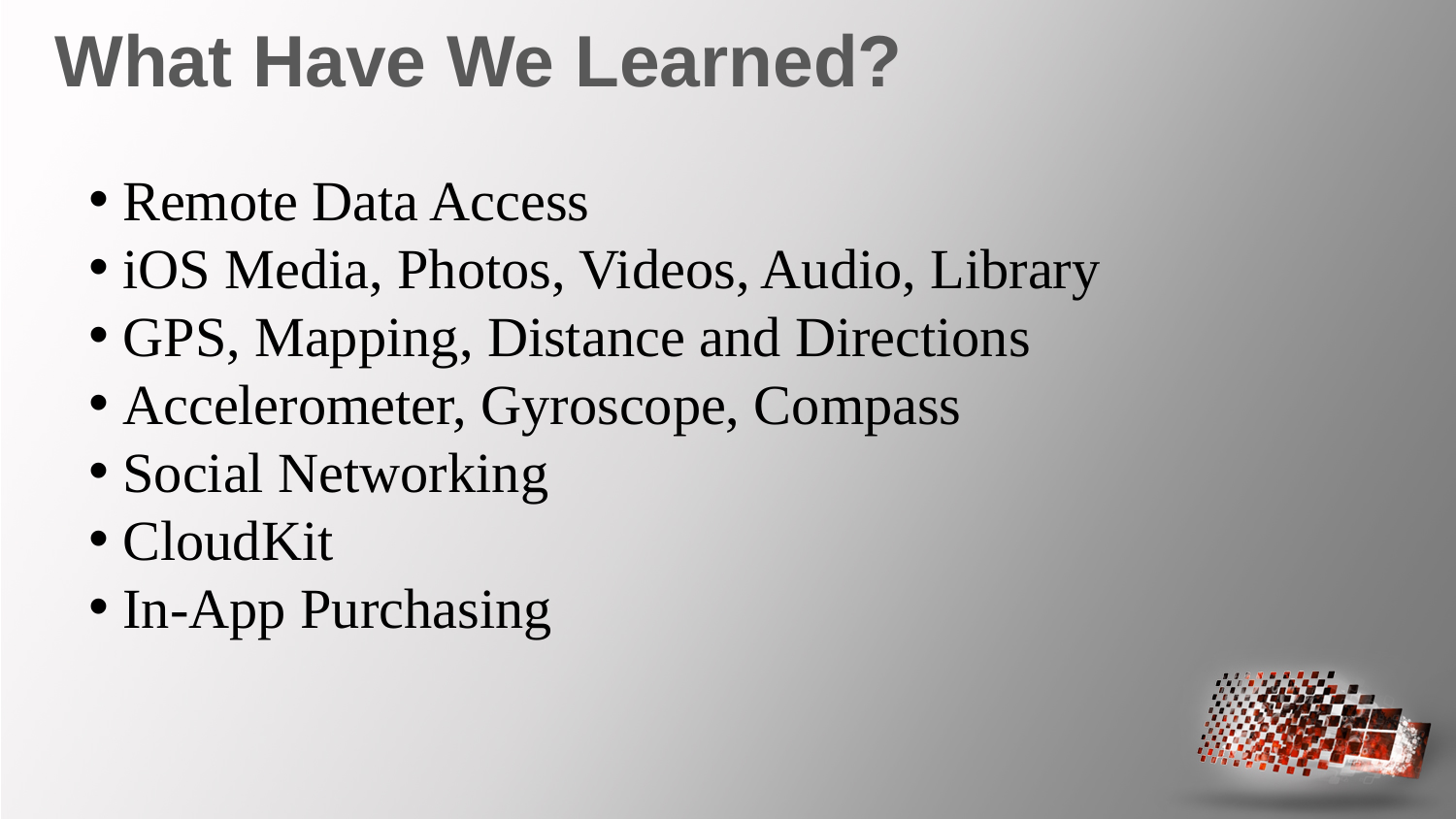

What Have We Learned?
 Remote Data Access
 iOS Media, Photos, Videos, Audio, Library
 GPS, Mapping, Distance and Directions
 Accelerometer, Gyroscope, Compass
 Social Networking
 CloudKit
 In-App Purchasing